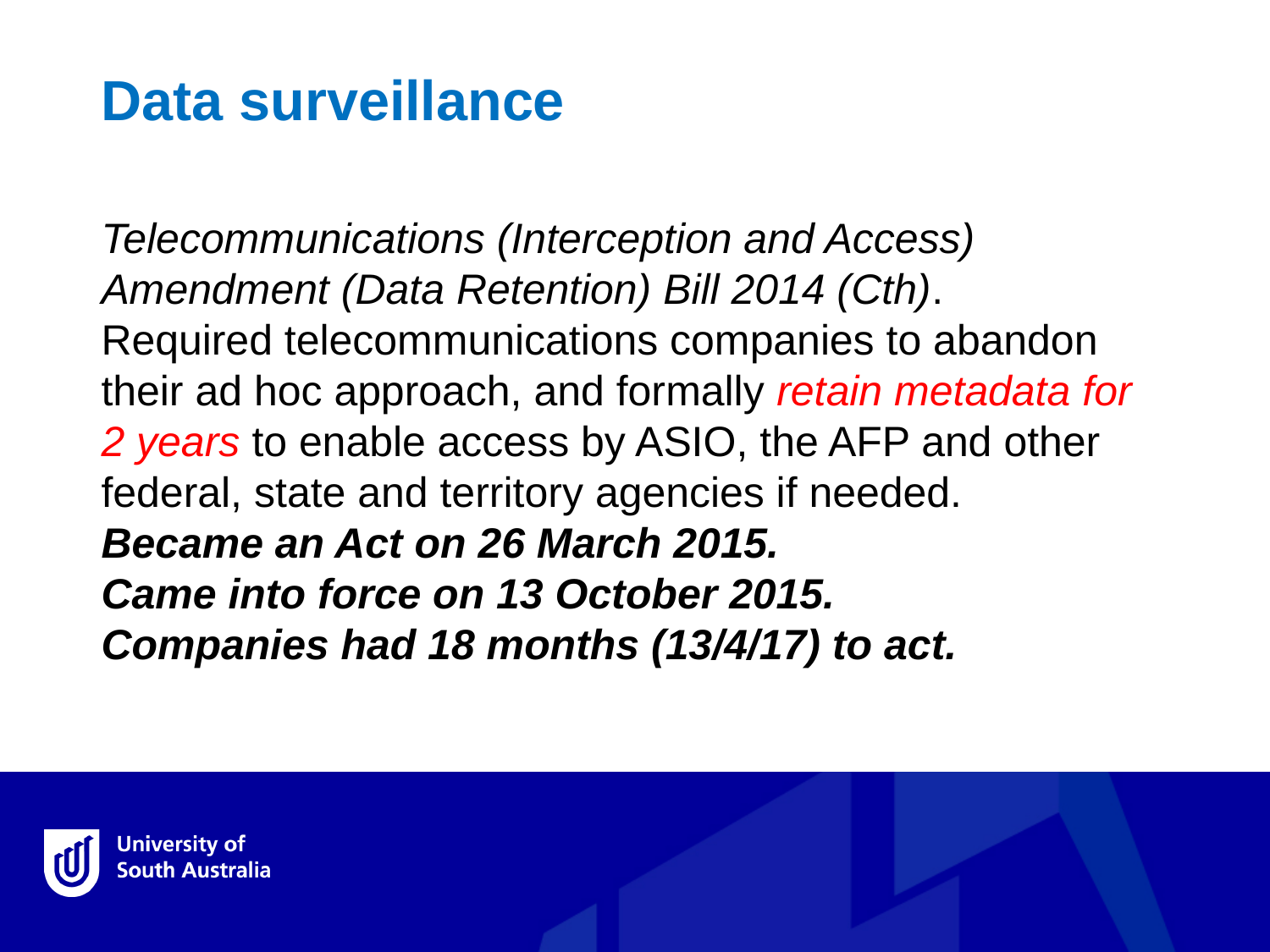

Data surveillance
Telecommunications (Interception and Access) Amendment (Data Retention) Bill 2014 (Cth).
Required telecommunications companies to abandon their ad hoc approach, and formally retain metadata for 2 years to enable access by ASIO, the AFP and other federal, state and territory agencies if needed.
Became an Act on 26 March 2015.
Came into force on 13 October 2015.
Companies had 18 months (13/4/17) to act.